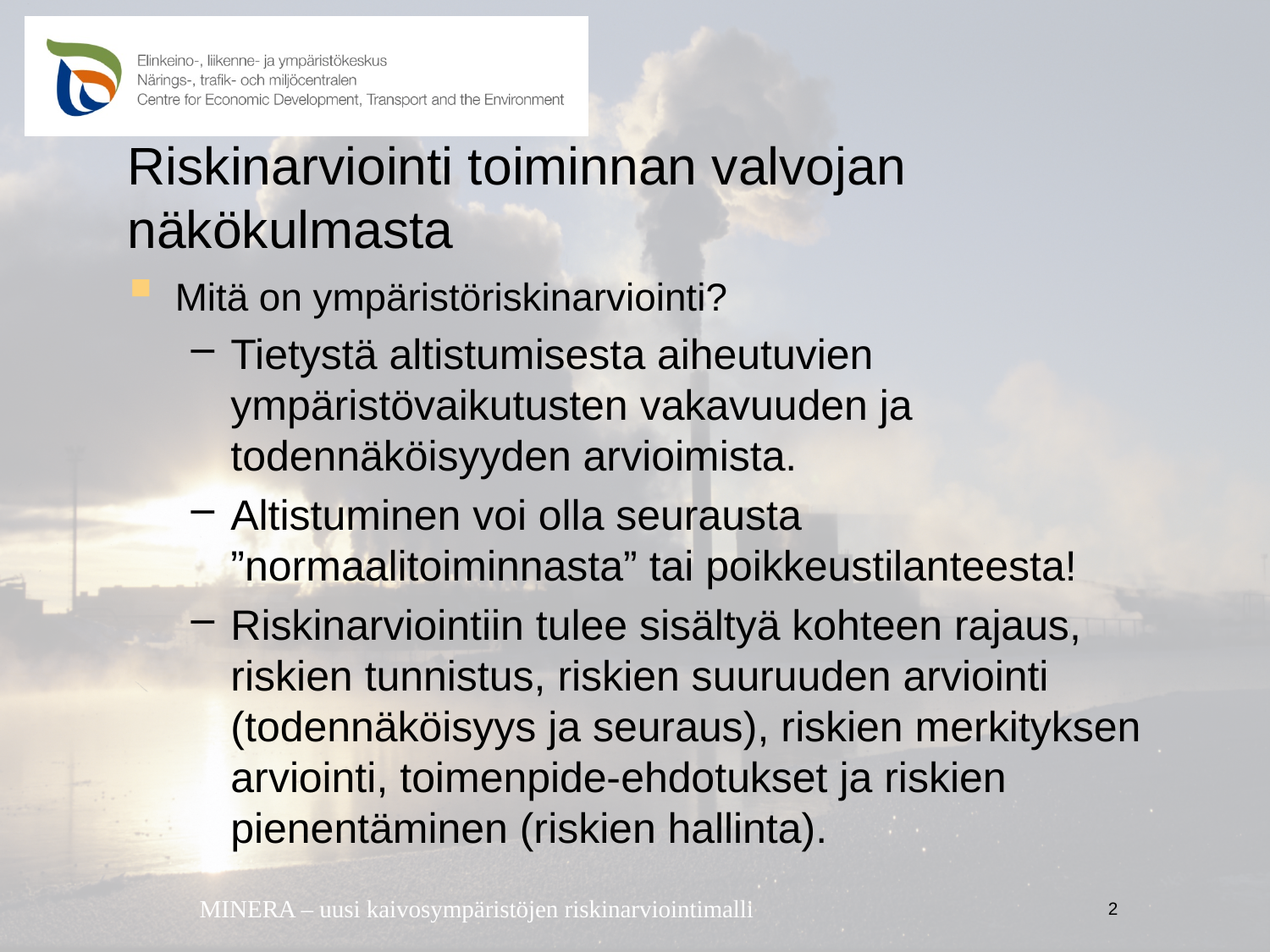

# Riskinarviointi toiminnan valvojan näkökulmasta
Mitä on ympäristöriskinarviointi?
Tietystä altistumisesta aiheutuvien ympäristövaikutusten vakavuuden ja todennäköisyyden arvioimista.
Altistuminen voi olla seurausta ”normaalitoiminnasta” tai poikkeustilanteesta!
Riskinarviointiin tulee sisältyä kohteen rajaus, riskien tunnistus, riskien suuruuden arviointi (todennäköisyys ja seuraus), riskien merkityksen arviointi, toimenpide-ehdotukset ja riskien pienentäminen (riskien hallinta).

2
MINERA – uusi kaivosympäristöjen riskinarviointimalli